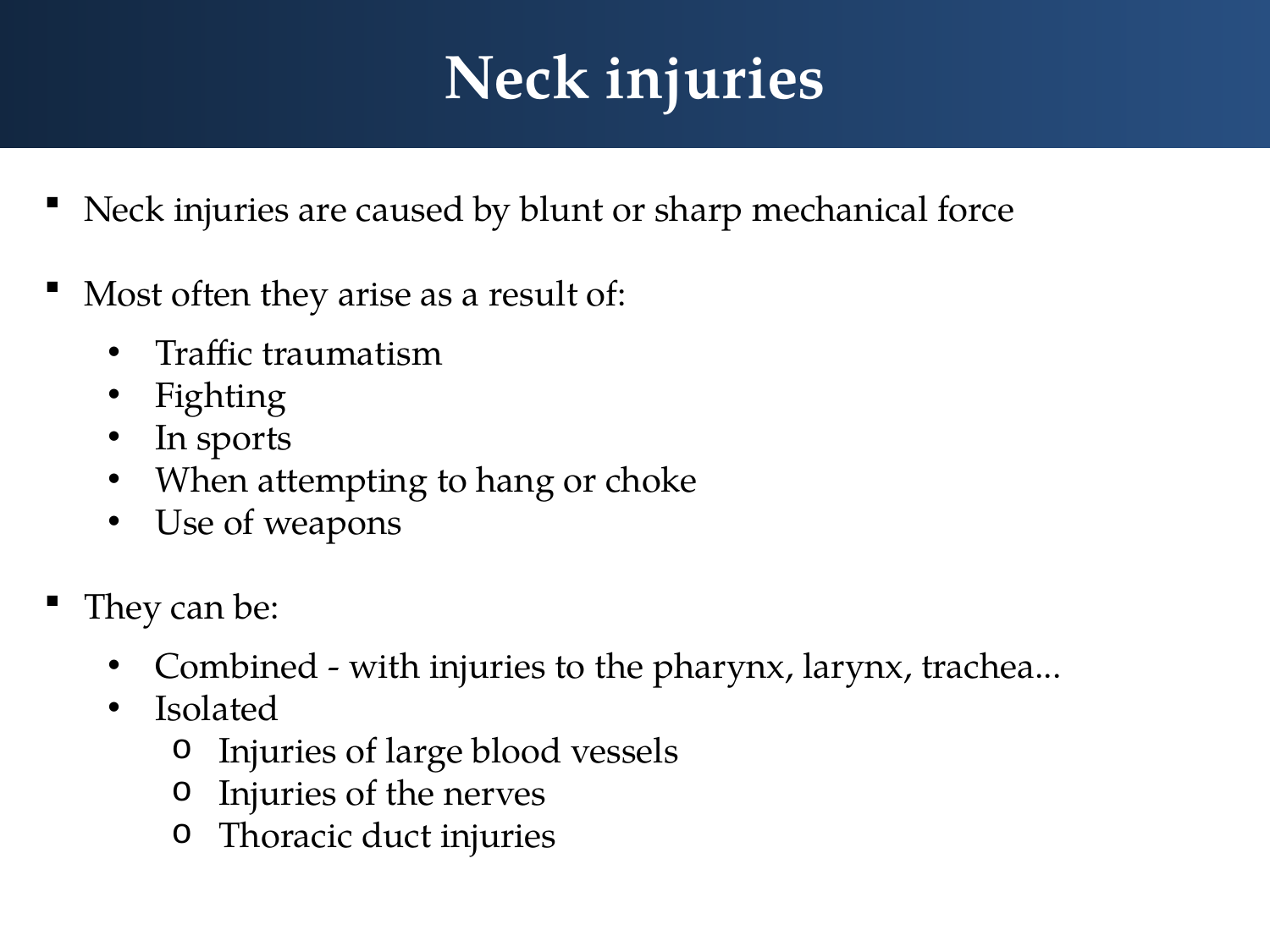

Neck injuries
Neck injuries are caused by blunt or sharp mechanical force

Most often they arise as a result of:

Traffic traumatism
Fighting
In sports
When attempting to hang or choke
Use of weapons

They can be:

Combined - with injuries to the pharynx, larynx, trachea...
Isolated
Injuries of large blood vessels
Injuries of the nerves
Thoracic duct injuries